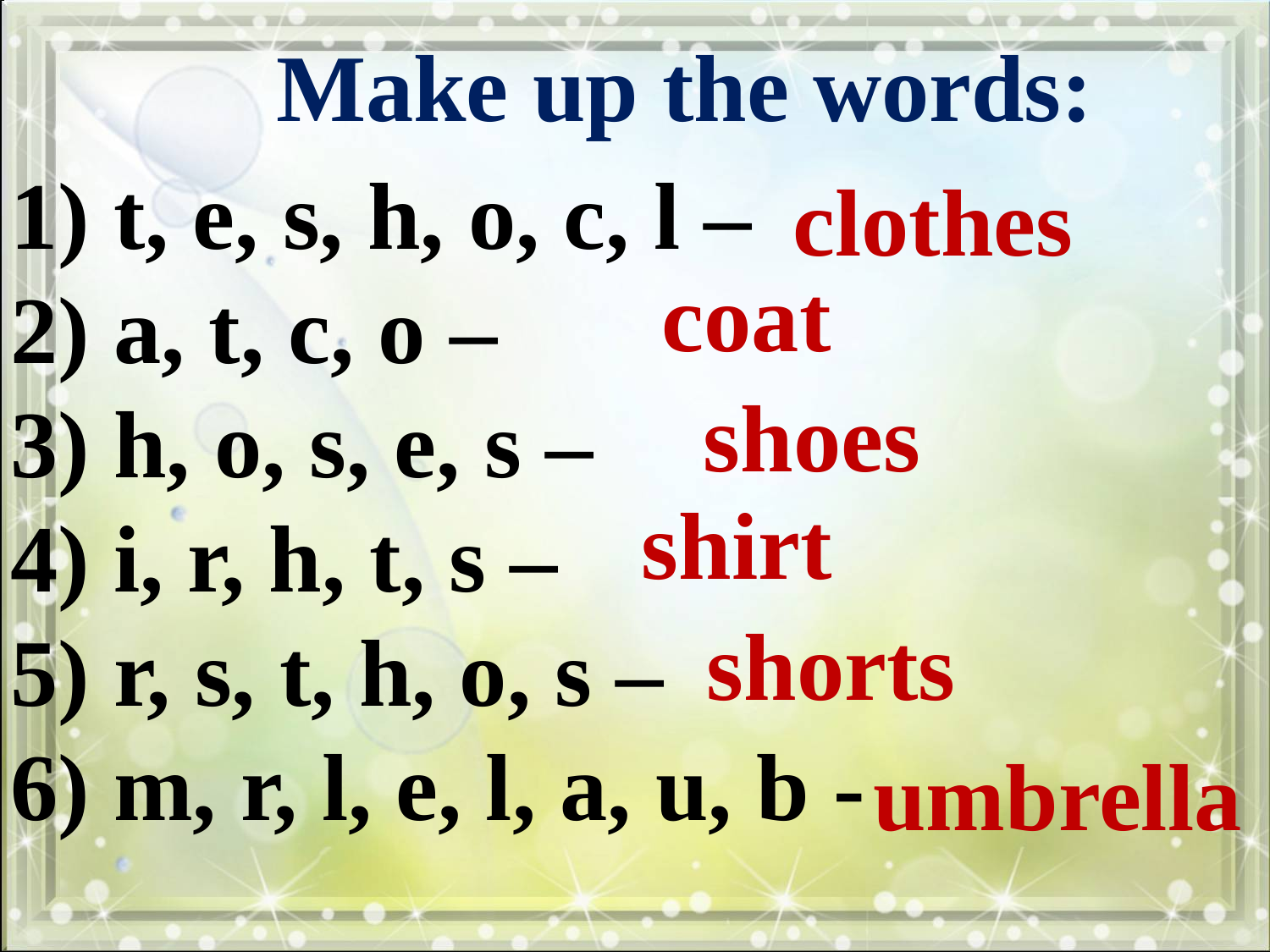

Make up the words:
1) t, e, s, h, o, c, l –
2) a, t, c, o –
3) h, o, s, e, s –
4) i, r, h, t, s –
5) r, s, t, h, o, s –
6) m, r, l, e, l, a, u, b -
clothes
coat
shoes
shirt
shorts
umbrella